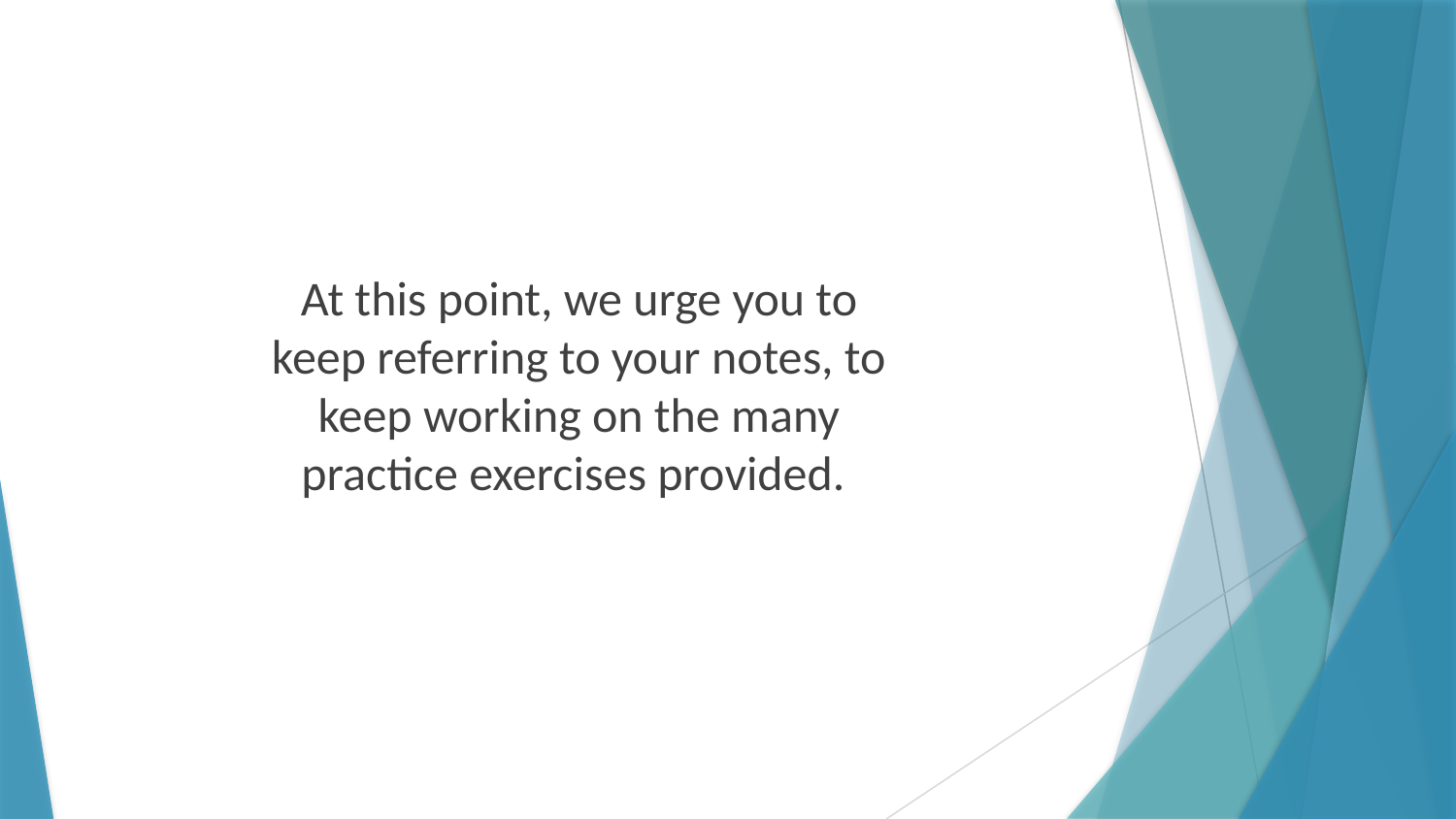

At this point, we urge you to keep referring to your notes, to keep working on the many practice exercises provided.